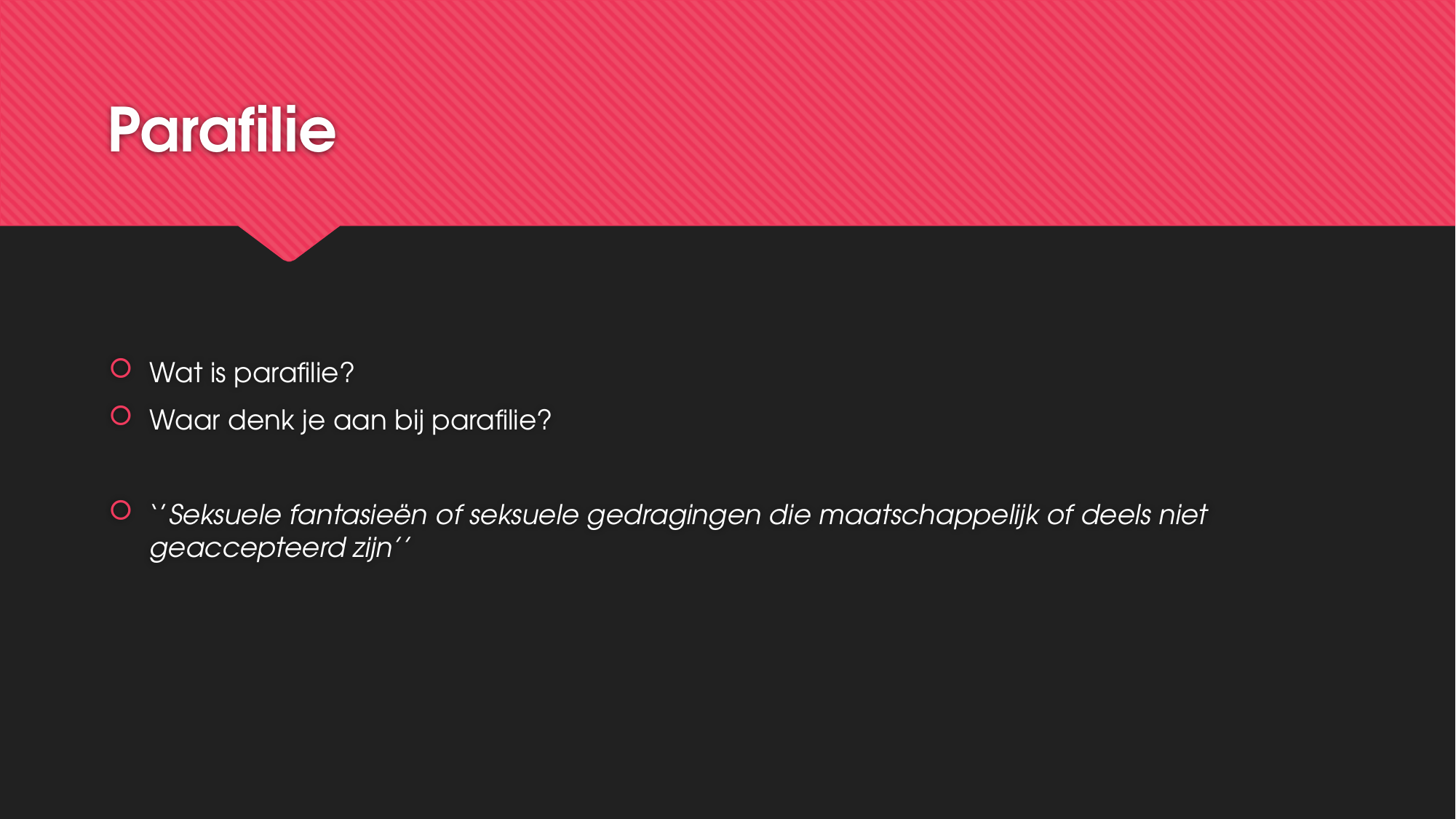

# Parafilie
Wat is parafilie?
Waar denk je aan bij parafilie?

‘’Seksuele fantasieën of seksuele gedragingen die maatschappelijk of deels niet geaccepteerd zijn’’